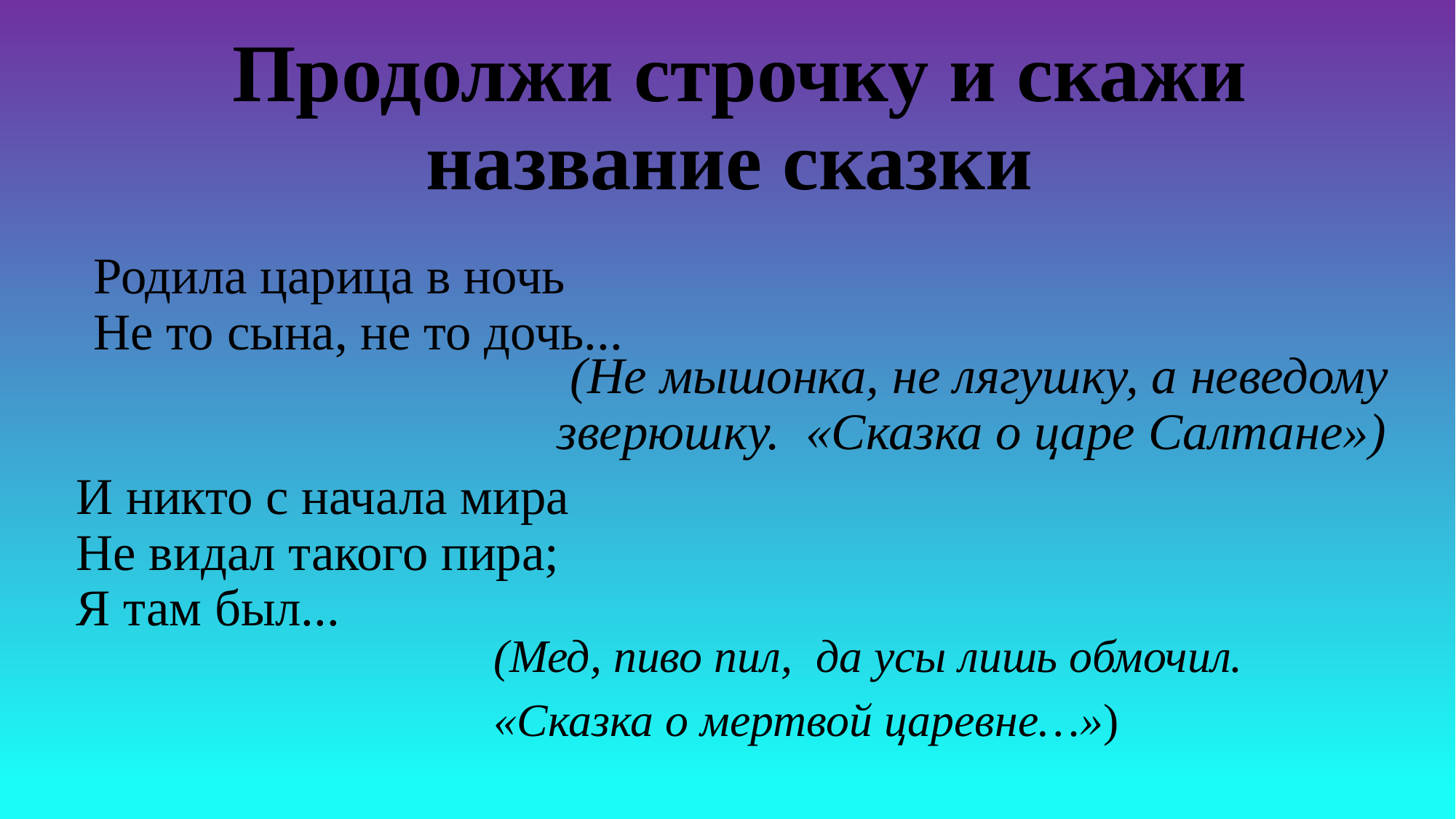

# Продолжи строчку и скажи название сказки
Родила царица в ночь
Не то сына, не то дочь...
 (Не мышонка, не лягушку, а неведому зверюшку.  «Сказка о царе Салтане»)
И никто с начала мира
Не видал такого пира;
Я там был...
  (Мед, пиво пил,  да усы лишь обмочил.
  «Сказка о мертвой царевне…»)